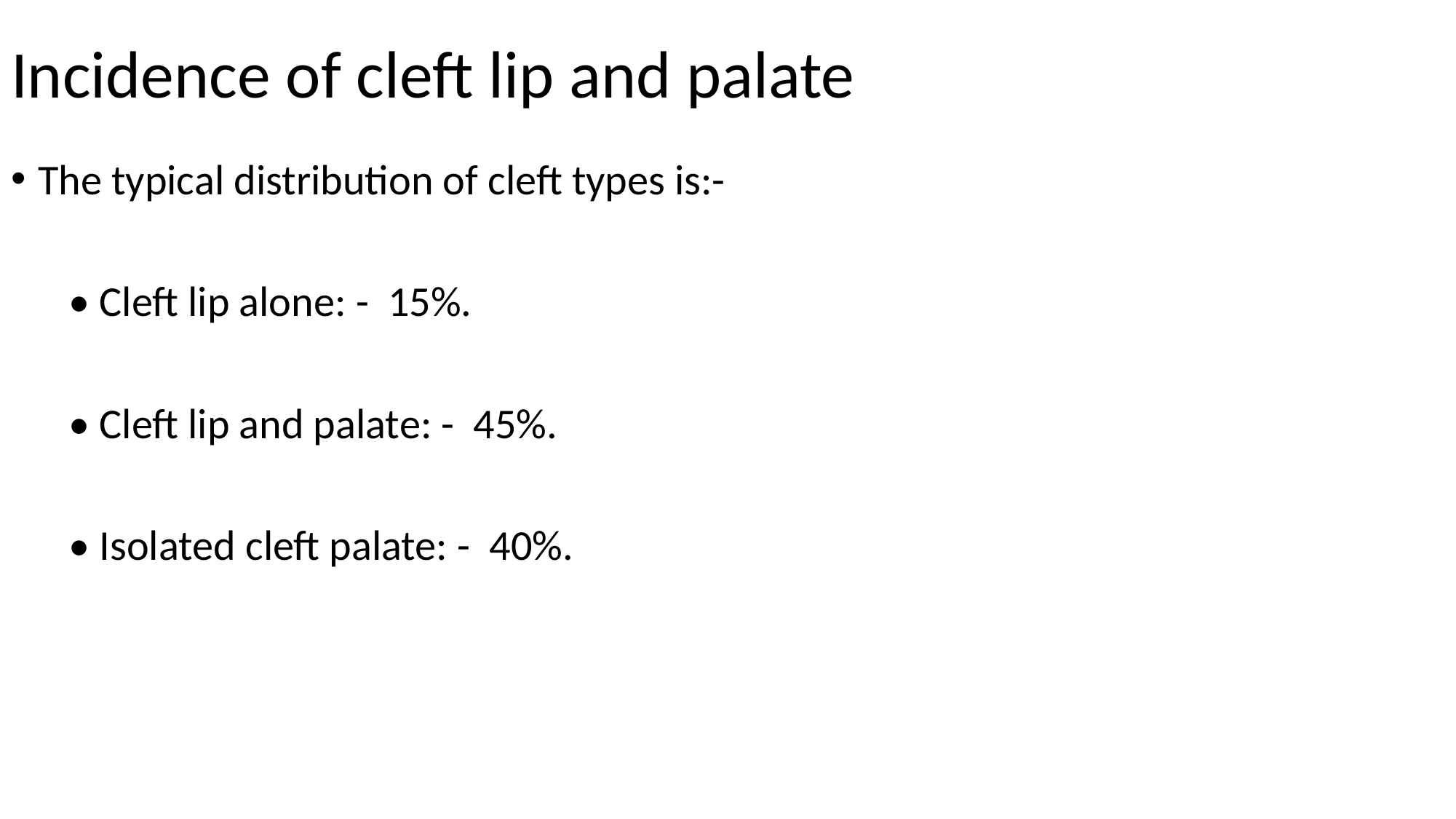

# Incidence of cleft lip and palate
The typical distribution of cleft types is:-

      • Cleft lip alone: -  15%.

      • Cleft lip and palate: -  45%.

      • Isolated cleft palate: -  40%.